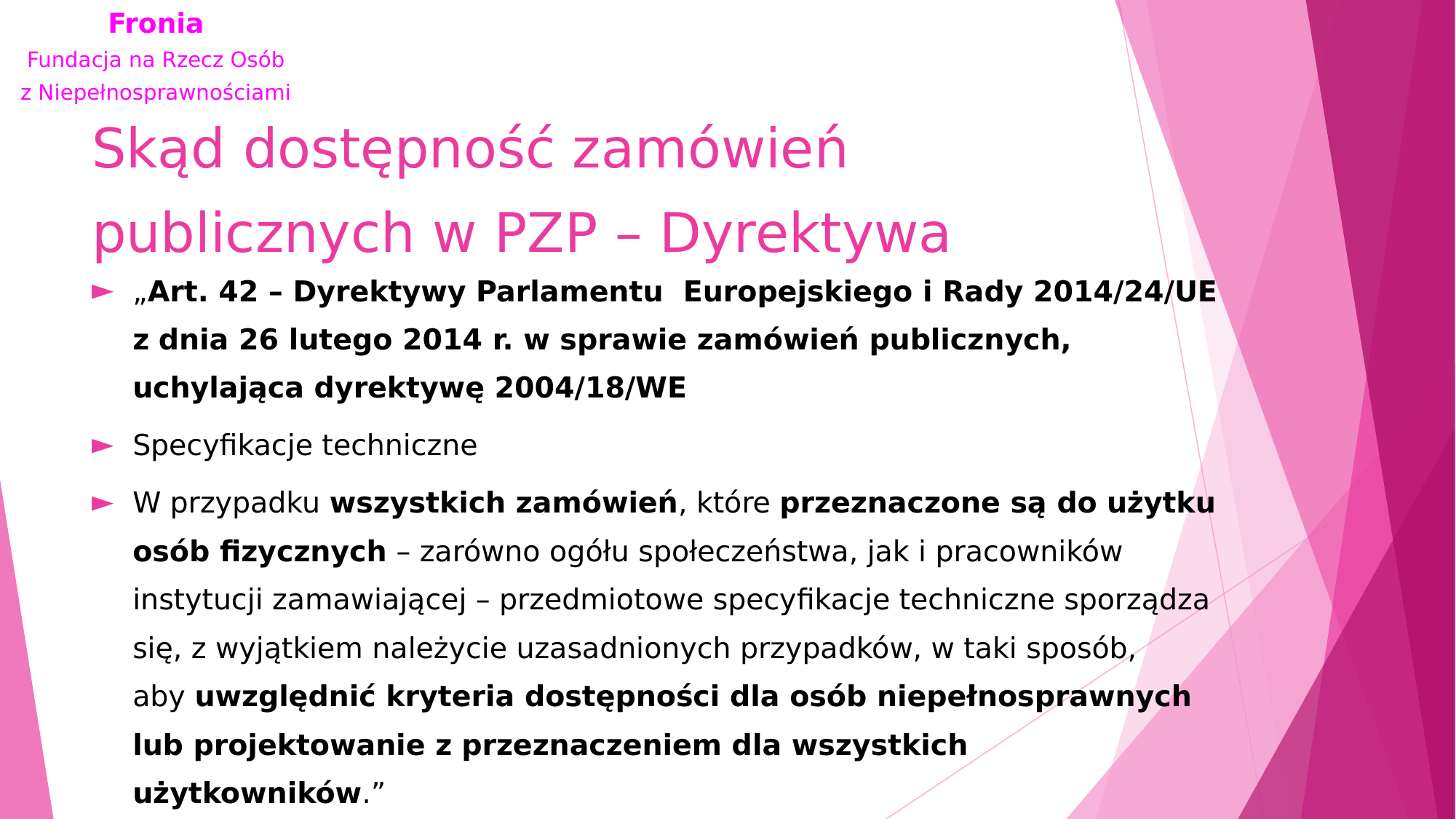

# Skąd dostępność zamówień publicznych w PZP – Dyrektywa
„Art. 42 – Dyrektywy Parlamentu  Europejskiego i Rady 2014/24/UE z dnia 26 lutego 2014 r. w sprawie zamówień publicznych, uchylająca dyrektywę 2004/18/WE
Specyfikacje techniczne
W przypadku wszystkich zamówień, które przeznaczone są do użytku osób fizycznych – zarówno ogółu społeczeństwa, jak i pracowników instytucji zamawiającej – przedmiotowe specyfikacje techniczne sporządza się, z wyjątkiem należycie uzasadnionych przypadków, w taki sposób, aby uwzględnić kryteria dostępności dla osób niepełnosprawnych lub projektowanie z przeznaczeniem dla wszystkich użytkowników.”